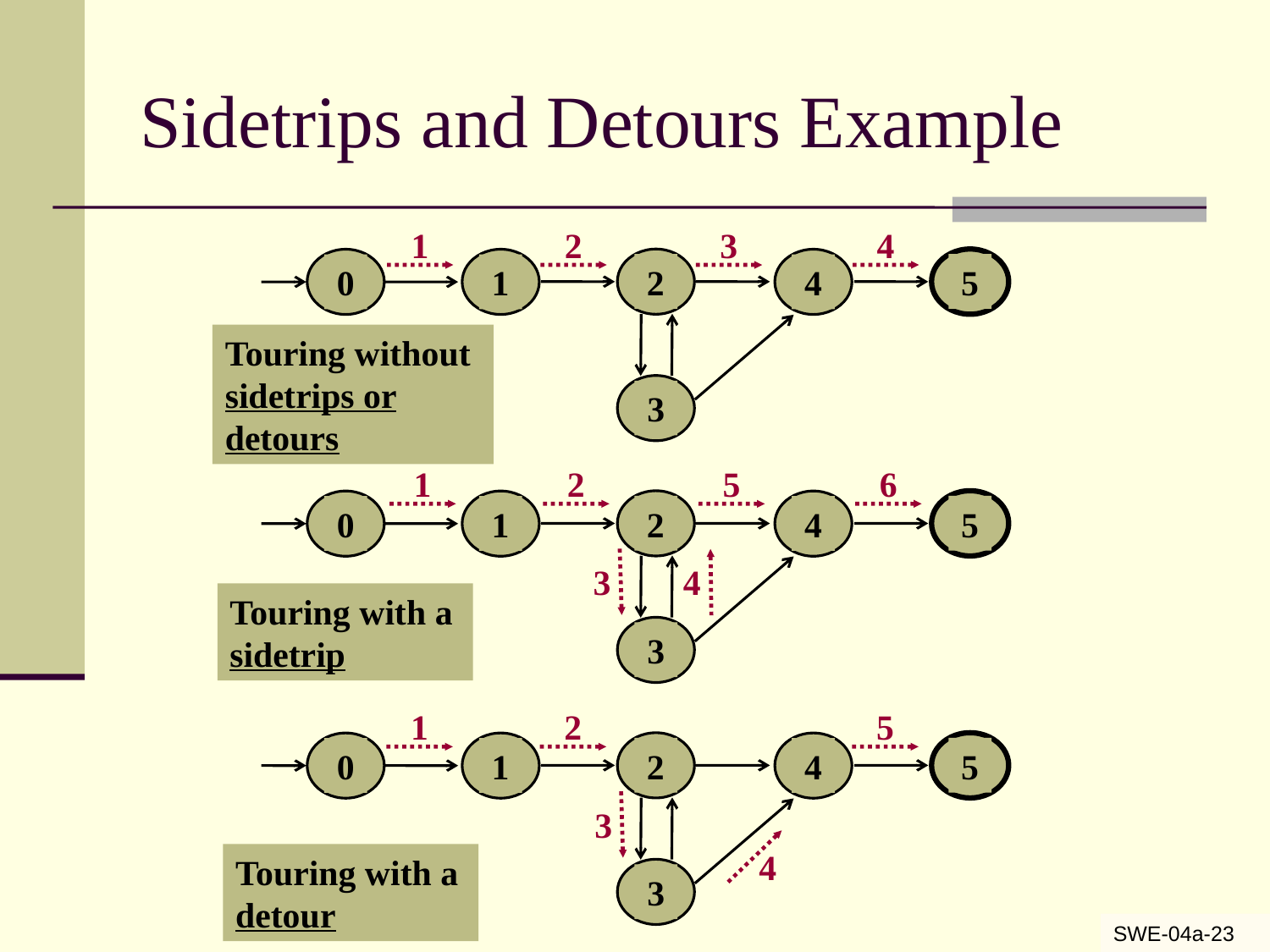

# Sidetrips and Detours Example
1

2

3

4

2

5

0

1

4

3
Touring without sidetrips or detours
1

2

5

6

2

5

0

1

4

3
Touring with a sidetrip
3

4

1

2

5

2

5

0

1

4

3
Touring with a detour
3

4